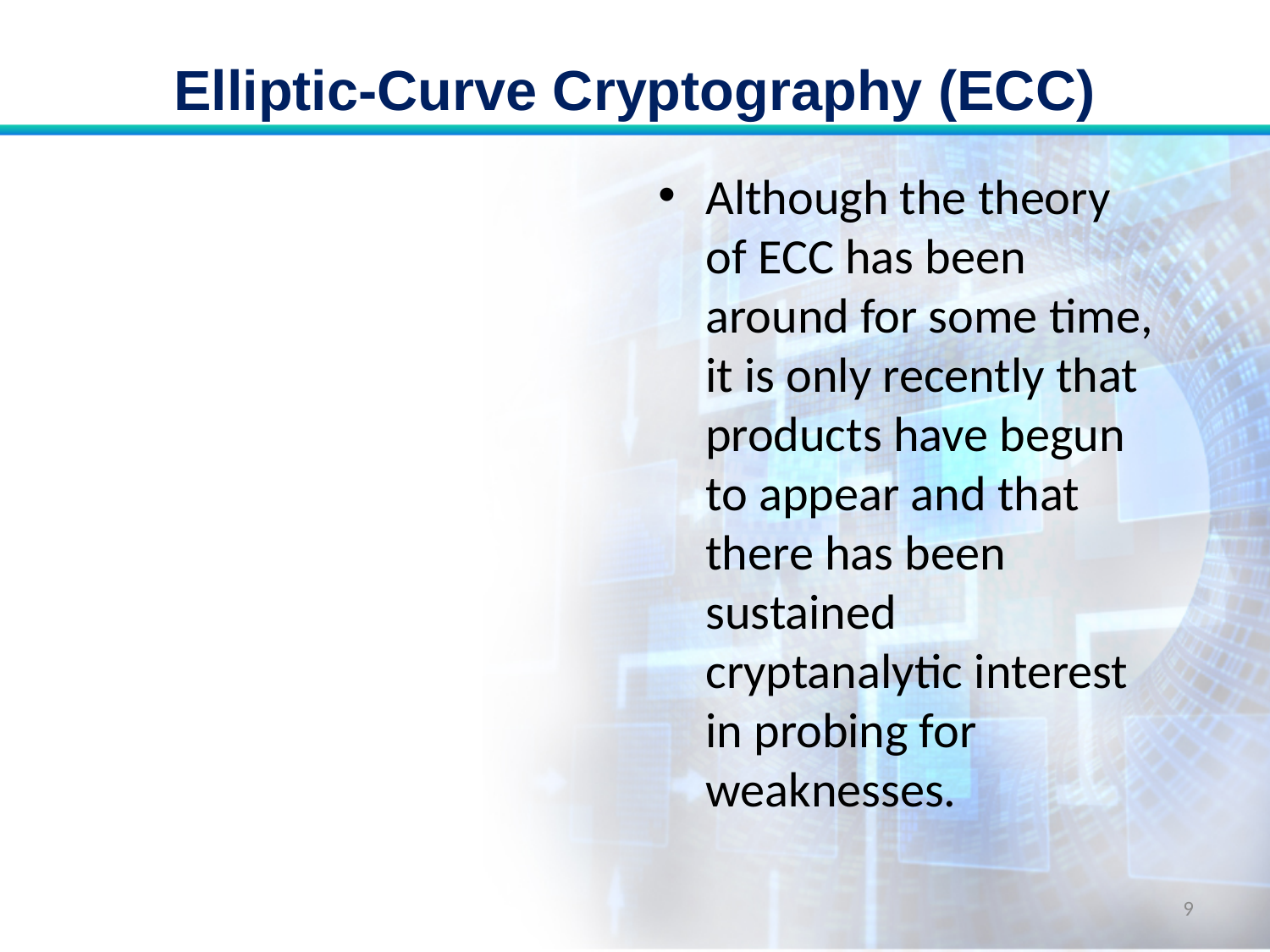

# Elliptic-Curve Cryptography (ECC)
Although the theory of ECC has been around for some time, it is only recently that products have begun to appear and that there has been sustained cryptanalytic interest in probing for weaknesses.
9